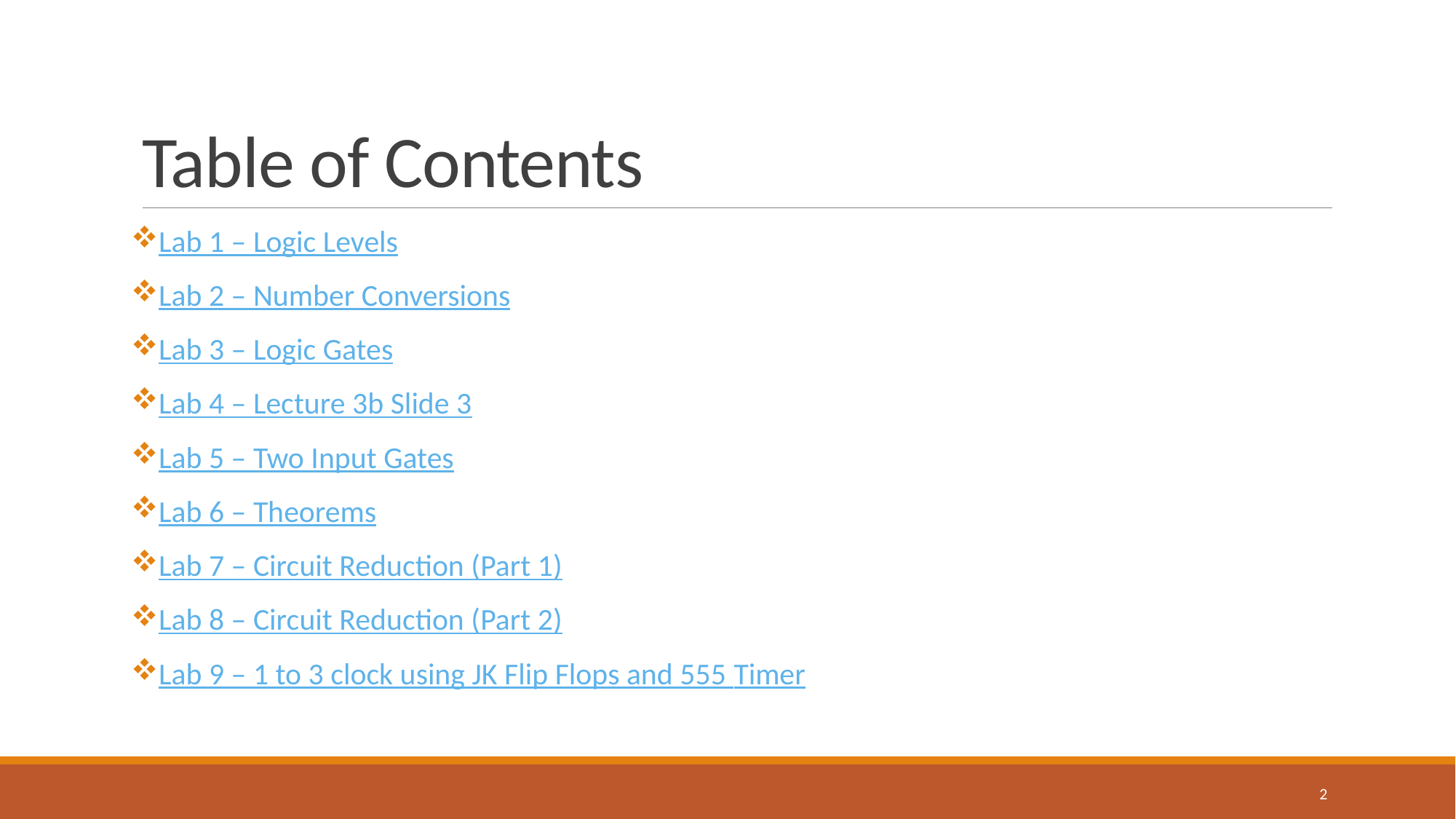

# Table of Contents
Lab 1 – Logic Levels
Lab 2 – Number Conversions
Lab 3 – Logic Gates
Lab 4 – Lecture 3b Slide 3
Lab 5 – Two Input Gates
Lab 6 – Theorems
Lab 7 – Circuit Reduction (Part 1)
Lab 8 – Circuit Reduction (Part 2)
Lab 9 – 1 to 3 clock using JK Flip Flops and 555 Timer
2